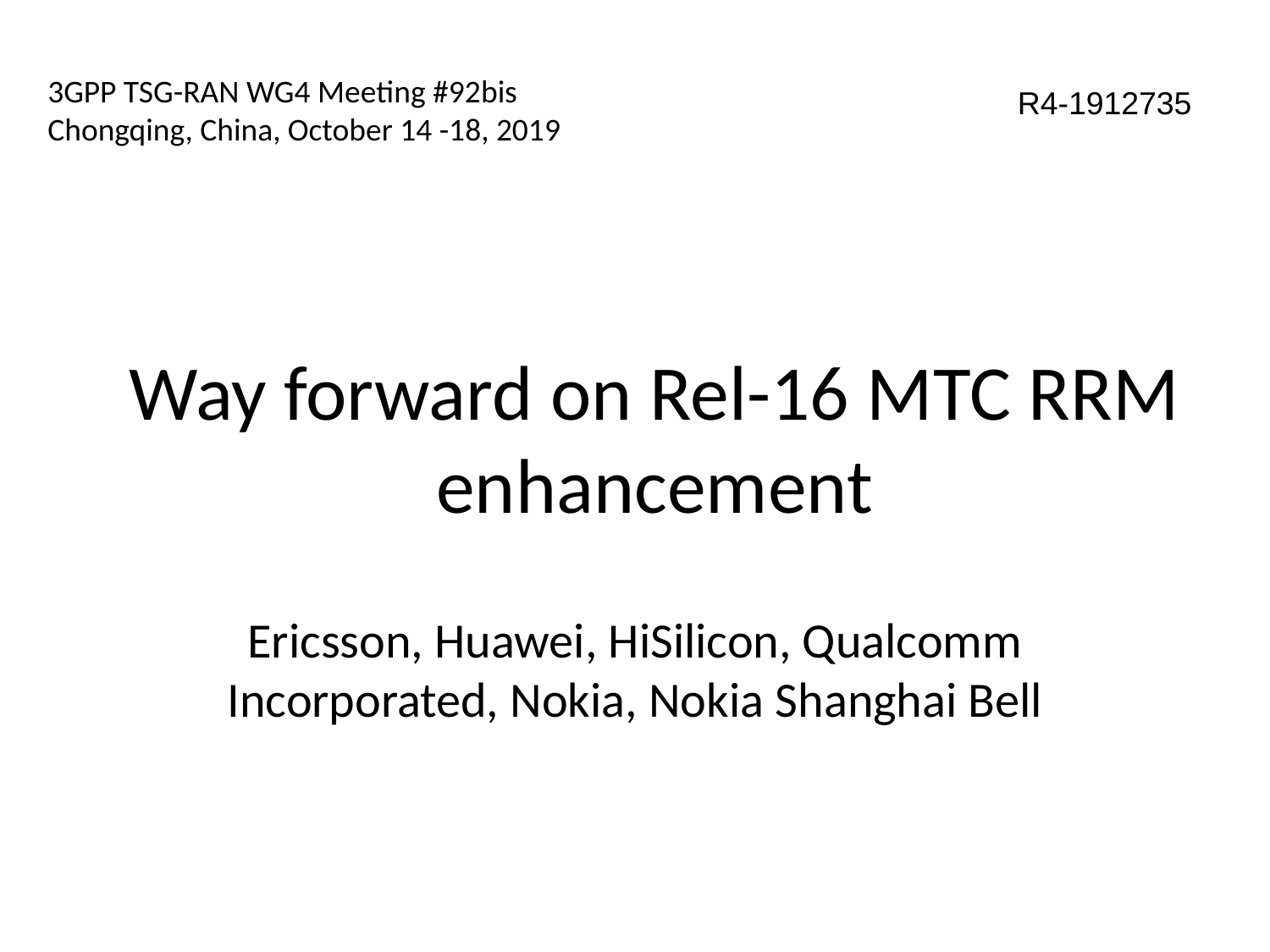

# 3GPP TSG-RAN WG4 Meeting #92bis Chongqing, China, October 14 -18, 2019
R4-1912735
Way forward on Rel-16 MTC RRM enhancement
Ericsson, Huawei, HiSilicon, Qualcomm Incorporated, Nokia, Nokia Shanghai Bell